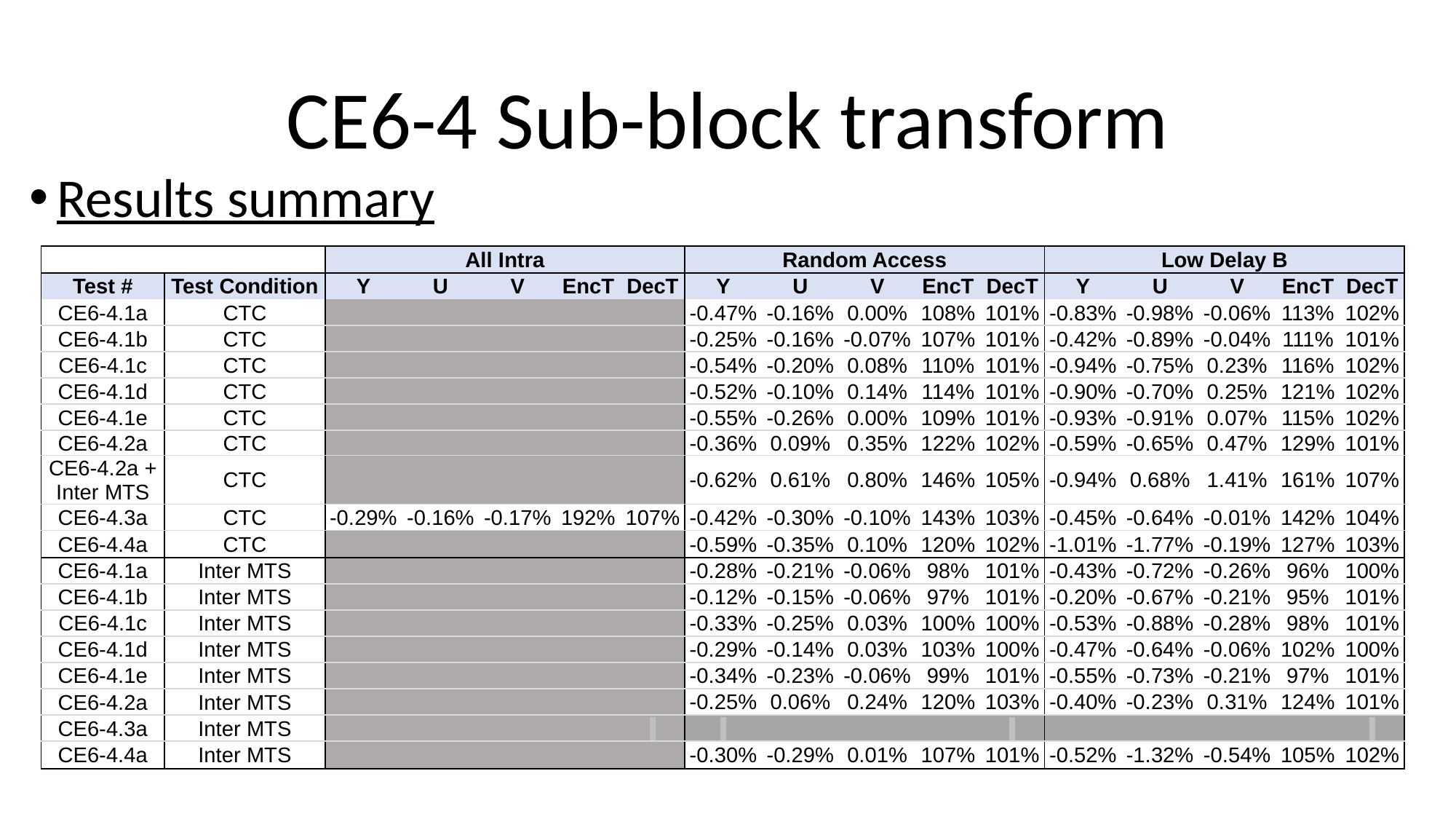

# CE6-4 Sub-block transform
Results summary

|  |  | All Intra |  |  |  |  | Random Access |  |  |  |  | Low Delay B |  |  |  |  |
| --- | --- | --- | --- | --- | --- | --- | --- | --- | --- | --- | --- | --- | --- | --- | --- | --- |
| Test # | Test Condition | Y | U | V | EncT | DecT | Y | U | V | EncT | DecT | Y | U | V | EncT | DecT |
| CE6-4.1a | CTC |  |  |  |  |  | -0.47% | -0.16% | 0.00% | 108% | 101% | -0.83% | -0.98% | -0.06% | 113% | 102% |
| CE6-4.1b | CTC |  |  |  |  |  | -0.25% | -0.16% | -0.07% | 107% | 101% | -0.42% | -0.89% | -0.04% | 111% | 101% |
| CE6-4.1c | CTC |  |  |  |  |  | -0.54% | -0.20% | 0.08% | 110% | 101% | -0.94% | -0.75% | 0.23% | 116% | 102% |
| CE6-4.1d | CTC |  |  |  |  |  | -0.52% | -0.10% | 0.14% | 114% | 101% | -0.90% | -0.70% | 0.25% | 121% | 102% |
| CE6-4.1e | CTC |  |  |  |  |  | -0.55% | -0.26% | 0.00% | 109% | 101% | -0.93% | -0.91% | 0.07% | 115% | 102% |
| CE6-4.2a | CTC |  |  |  |  |  | -0.36% | 0.09% | 0.35% | 122% | 102% | -0.59% | -0.65% | 0.47% | 129% | 101% |
| CE6-4.2a + Inter MTS | CTC |  |  |  |  |  | -0.62% | 0.61% | 0.80% | 146% | 105% | -0.94% | 0.68% | 1.41% | 161% | 107% |
| CE6-4.3a | CTC | -0.29% | -0.16% | -0.17% | 192% | 107% | -0.42% | -0.30% | -0.10% | 143% | 103% | -0.45% | -0.64% | -0.01% | 142% | 104% |
| CE6-4.4a | CTC |  |  |  |  |  | -0.59% | -0.35% | 0.10% | 120% | 102% | -1.01% | -1.77% | -0.19% | 127% | 103% |
| CE6-4.1a | Inter MTS |  |  |  |  |  | -0.28% | -0.21% | -0.06% | 98% | 101% | -0.43% | -0.72% | -0.26% | 96% | 100% |
| CE6-4.1b | Inter MTS |  |  |  |  |  | -0.12% | -0.15% | -0.06% | 97% | 101% | -0.20% | -0.67% | -0.21% | 95% | 101% |
| CE6-4.1c | Inter MTS |  |  |  |  |  | -0.33% | -0.25% | 0.03% | 100% | 100% | -0.53% | -0.88% | -0.28% | 98% | 101% |
| CE6-4.1d | Inter MTS |  |  |  |  |  | -0.29% | -0.14% | 0.03% | 103% | 100% | -0.47% | -0.64% | -0.06% | 102% | 100% |
| CE6-4.1e | Inter MTS |  |  |  |  |  | -0.34% | -0.23% | -0.06% | 99% | 101% | -0.55% | -0.73% | -0.21% | 97% | 101% |
| CE6-4.2a | Inter MTS |  |  |  |  |  | -0.25% | 0.06% | 0.24% | 120% | 103% | -0.40% | -0.23% | 0.31% | 124% | 101% |
| CE6-4.3a | Inter MTS |  |  |  |  |  |  |  |  |  |  |  |  |  |  |  |
| CE6-4.4a | Inter MTS |  |  |  |  |  | -0.30% | -0.29% | 0.01% | 107% | 101% | -0.52% | -1.32% | -0.54% | 105% | 102% |